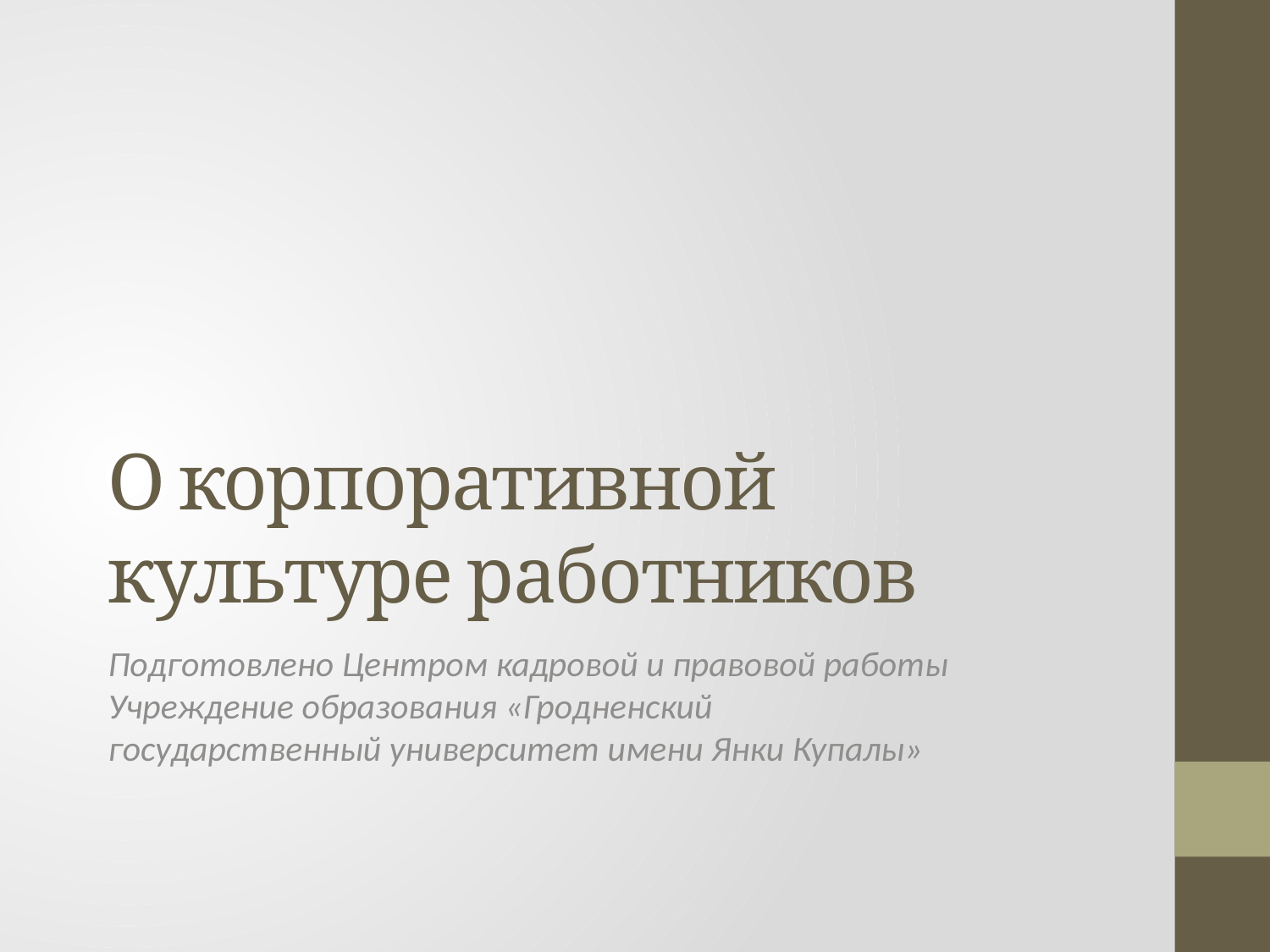

# О корпоративной культуре работников
Подготовлено Центром кадровой и правовой работы Учреждение образования «Гродненский государственный университет имени Янки Купалы»